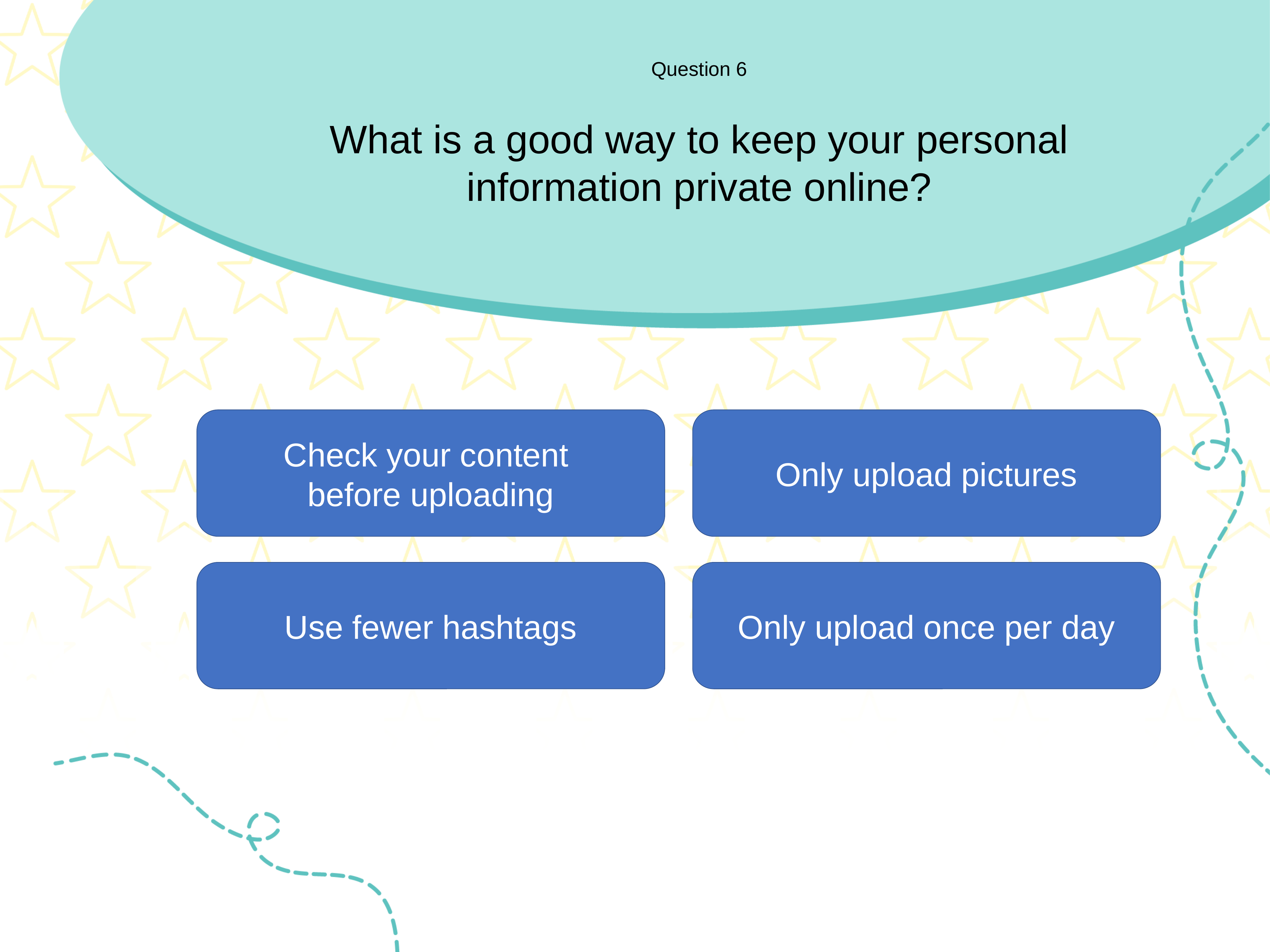

Question 6
What is a good way to keep your personal information private online?
Check your content
before uploading
Only upload pictures
Use fewer hashtags
Only upload once per day